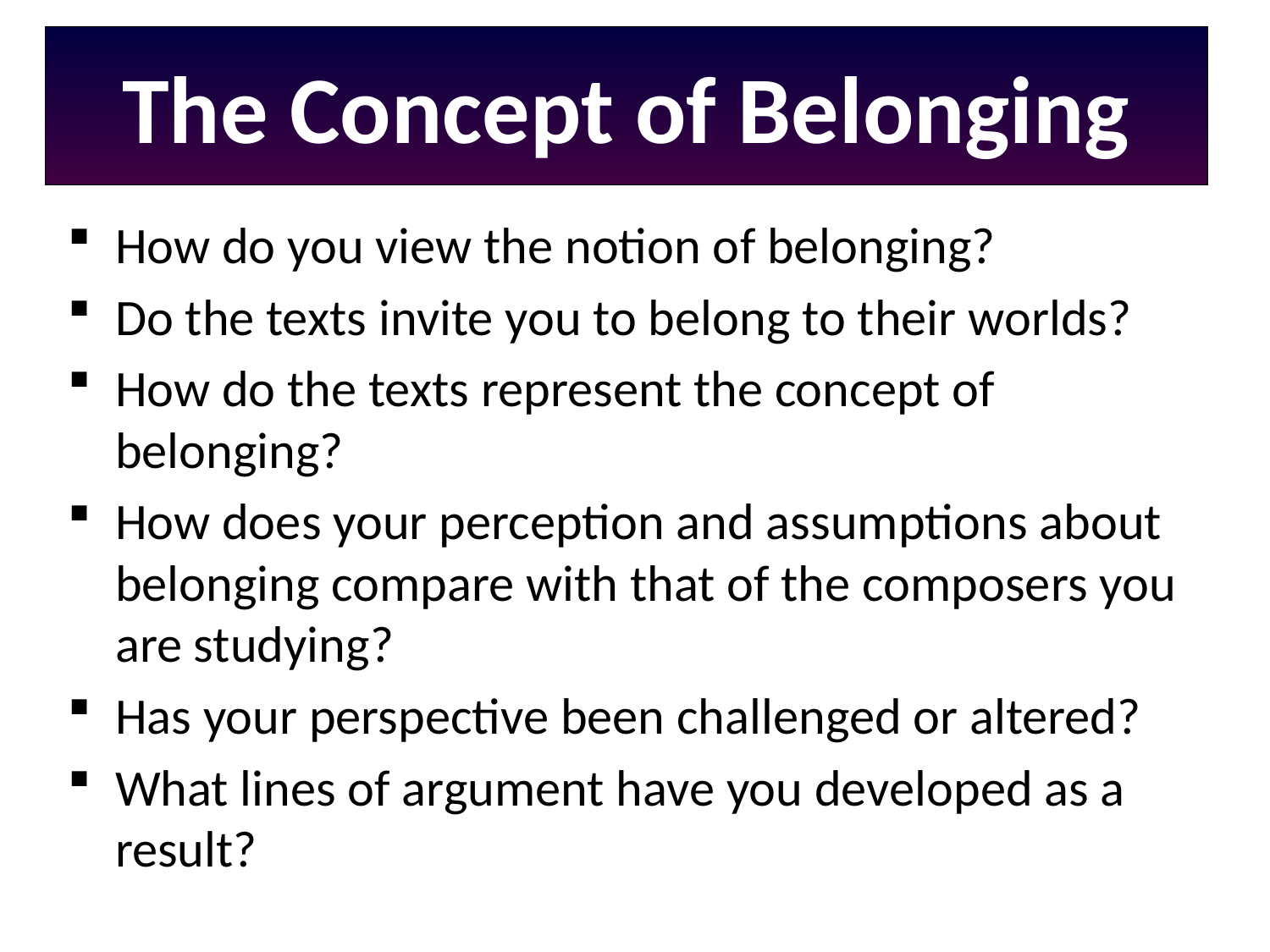

# The Concept of Belonging
How do you view the notion of belonging?
Do the texts invite you to belong to their worlds?
How do the texts represent the concept of belonging?
How does your perception and assumptions about belonging compare with that of the composers you are studying?
Has your perspective been challenged or altered?
What lines of argument have you developed as a result?